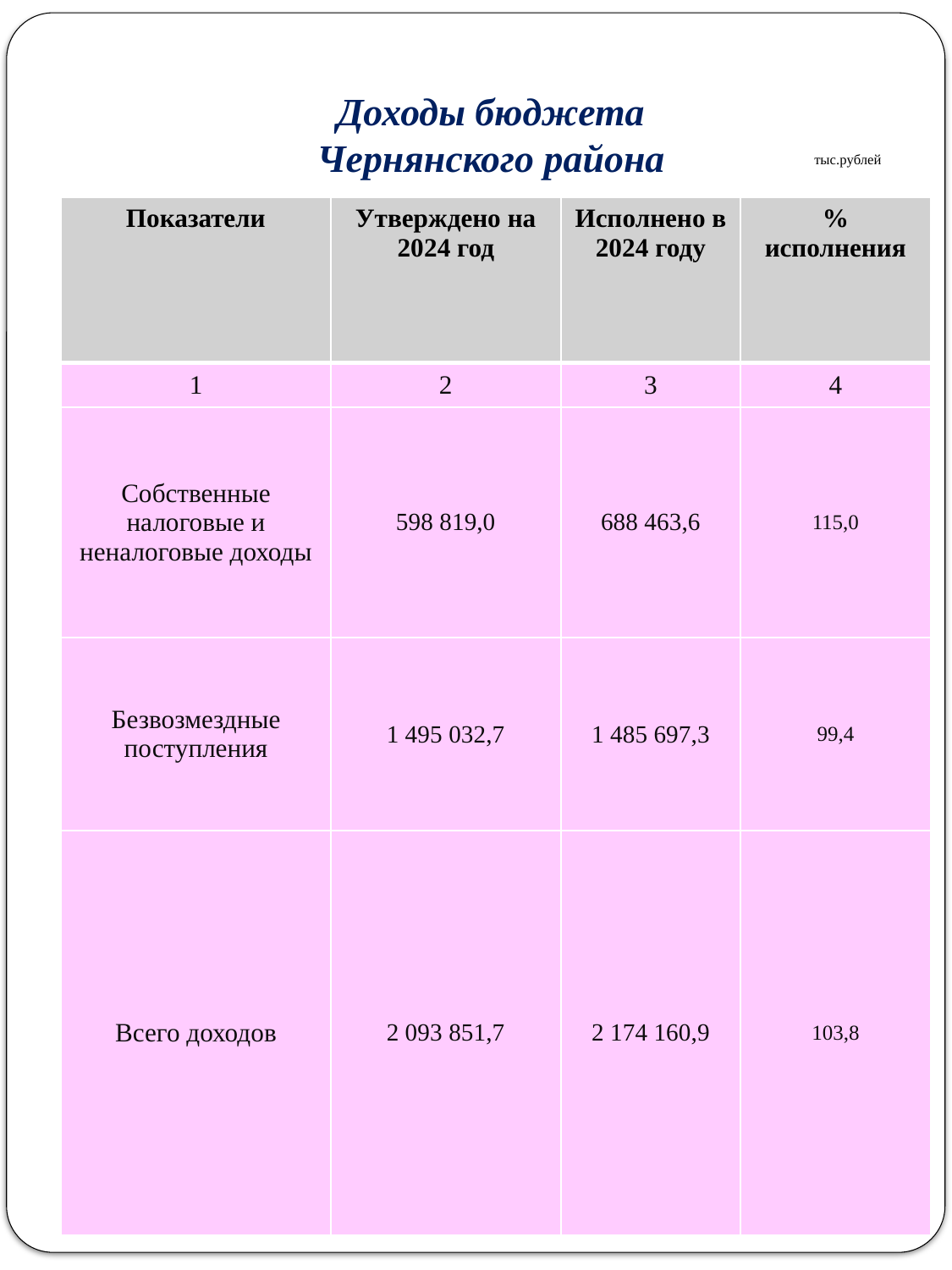

Доходы бюджета
Чернянского района
тыс.рублей
| Показатели | Утверждено на 2024 год | Исполнено в 2024 году | % исполнения |
| --- | --- | --- | --- |
| 1 | 2 | 3 | 4 |
| Собственные налоговые и неналоговые доходы | 598 819,0 | 688 463,6 | 115,0 |
| Безвозмездные поступления | 1 495 032,7 | 1 485 697,3 | 99,4 |
| Всего доходов | 2 093 851,7 | 2 174 160,9 | 103,8 |